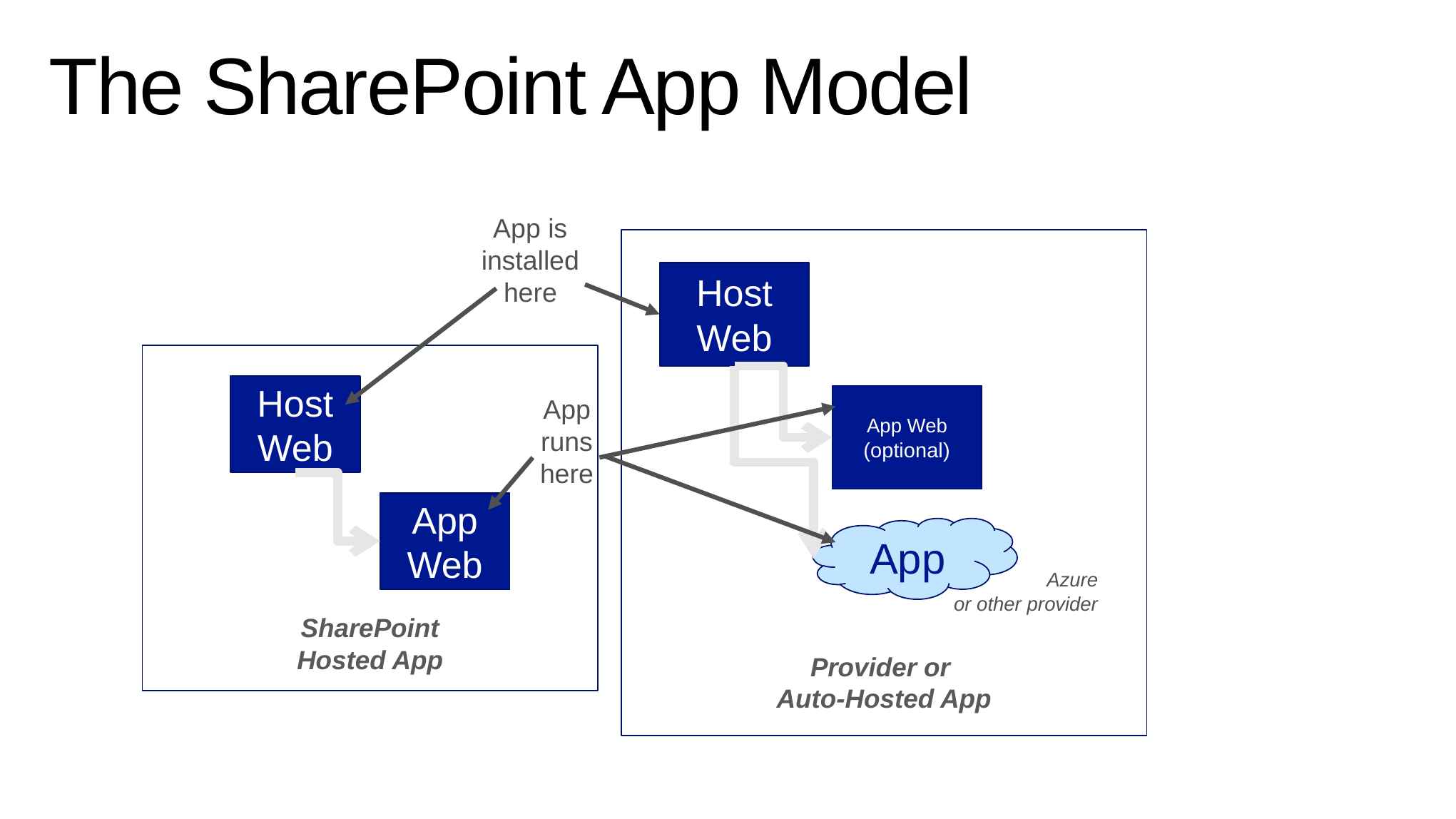

# The SharePoint App Model
App is installed here

Host
Web
App Web
(optional)
App
Azure
or other provider
Provider or
Auto-Hosted App

Host
Web
App Web
SharePoint
Hosted App
App runs here